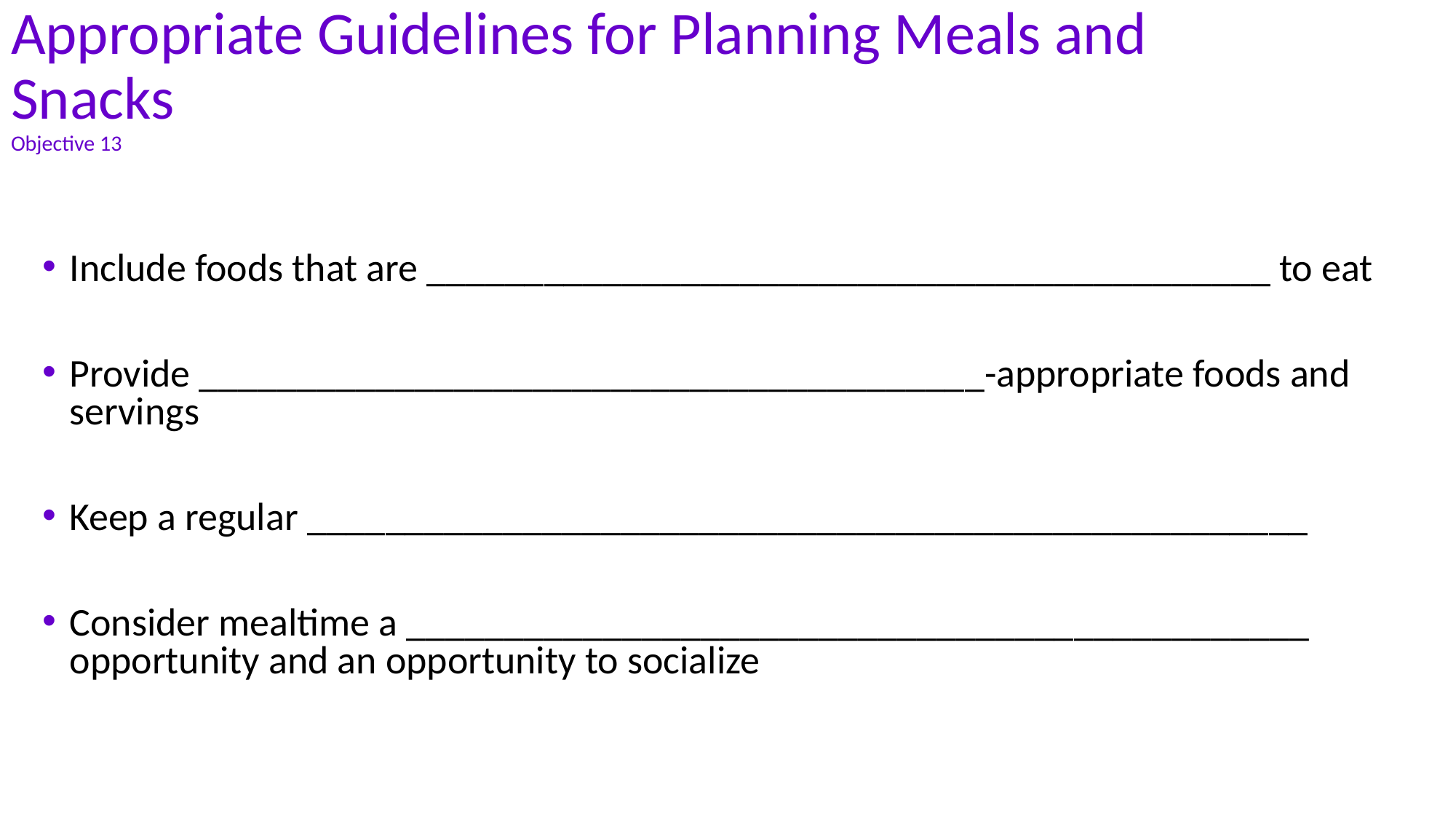

# Appropriate Guidelines for Planning Meals and Snacks Objective 13
Include foods that are ___________________________________________ to eat

Provide ________________________________________-appropriate foods and servings

Keep a regular ___________________________________________________

Consider mealtime a ______________________________________________ opportunity and an opportunity to socialize